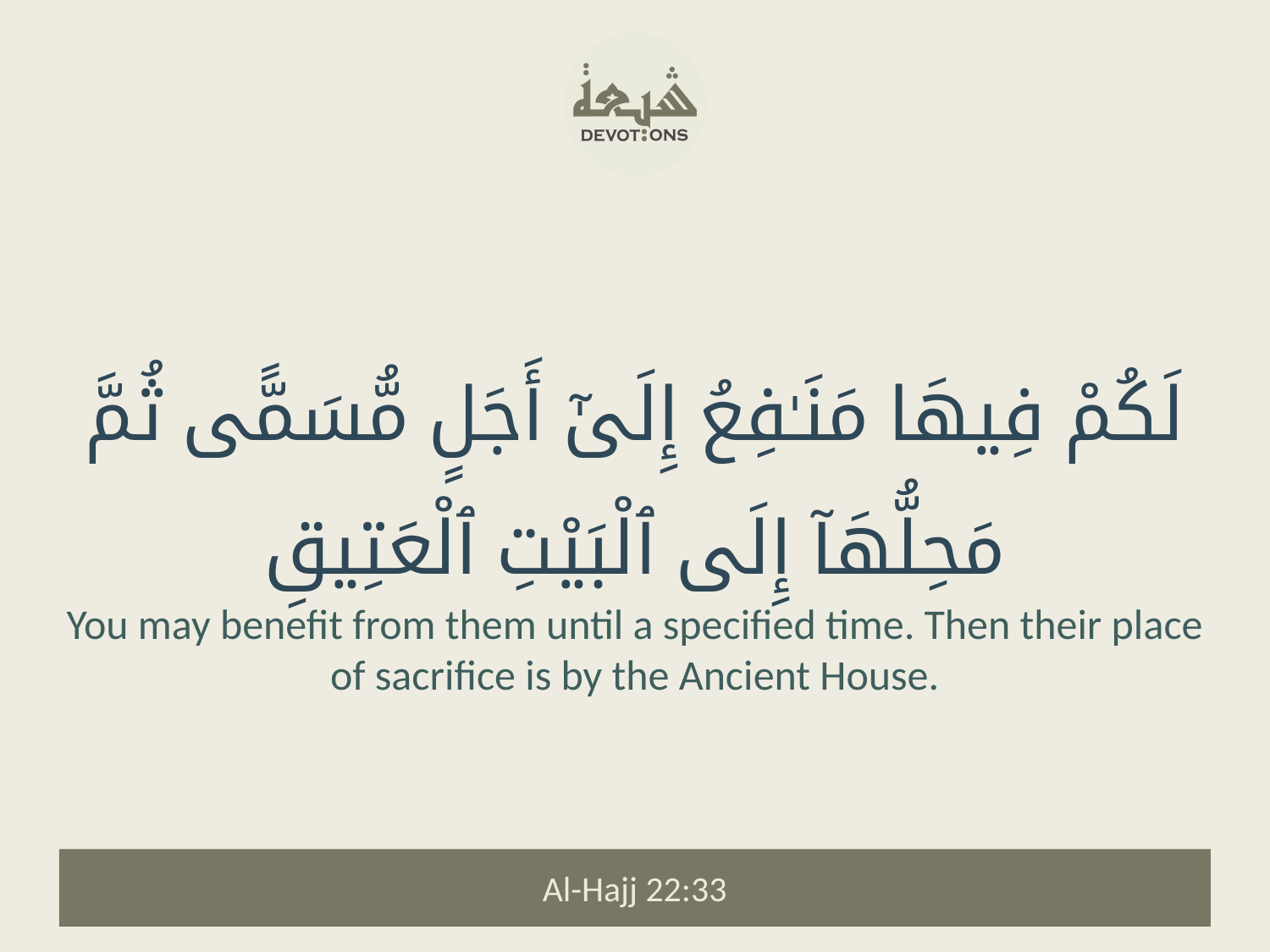

لَكُمْ فِيهَا مَنَـٰفِعُ إِلَىٰٓ أَجَلٍ مُّسَمًّى ثُمَّ مَحِلُّهَآ إِلَى ٱلْبَيْتِ ٱلْعَتِيقِ
You may benefit from them until a specified time. Then their place of sacrifice is by the Ancient House.
Al-Hajj 22:33